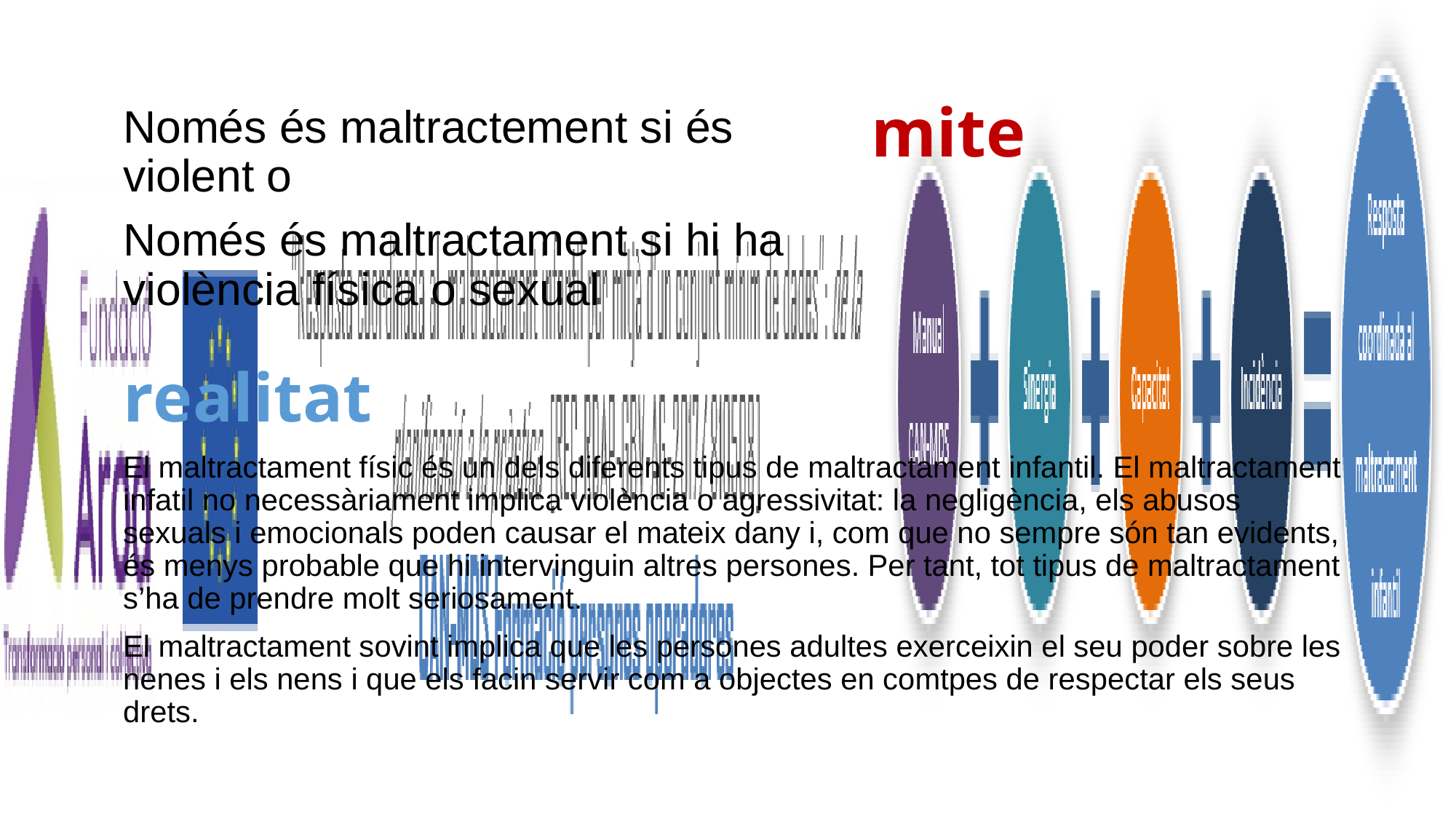

mite
Només és maltractement si és violent o
Només és maltractament si hi ha violència física o sexual
realitat
El maltractament físic és un dels diferents tipus de maltractament infantil. El maltractament infatil no necessàriament implica violència o agressivitat: la negligència, els abusos sexuals i emocionals poden causar el mateix dany i, com que no sempre són tan evidents, és menys probable que hi intervinguin altres persones. Per tant, tot tipus de maltractament s’ha de prendre molt seriosament.
El maltractament sovint implica que les persones adultes exerceixin el seu poder sobre les nenes i els nens i que els facin servir com a objectes en comtpes de respectar els seus drets.